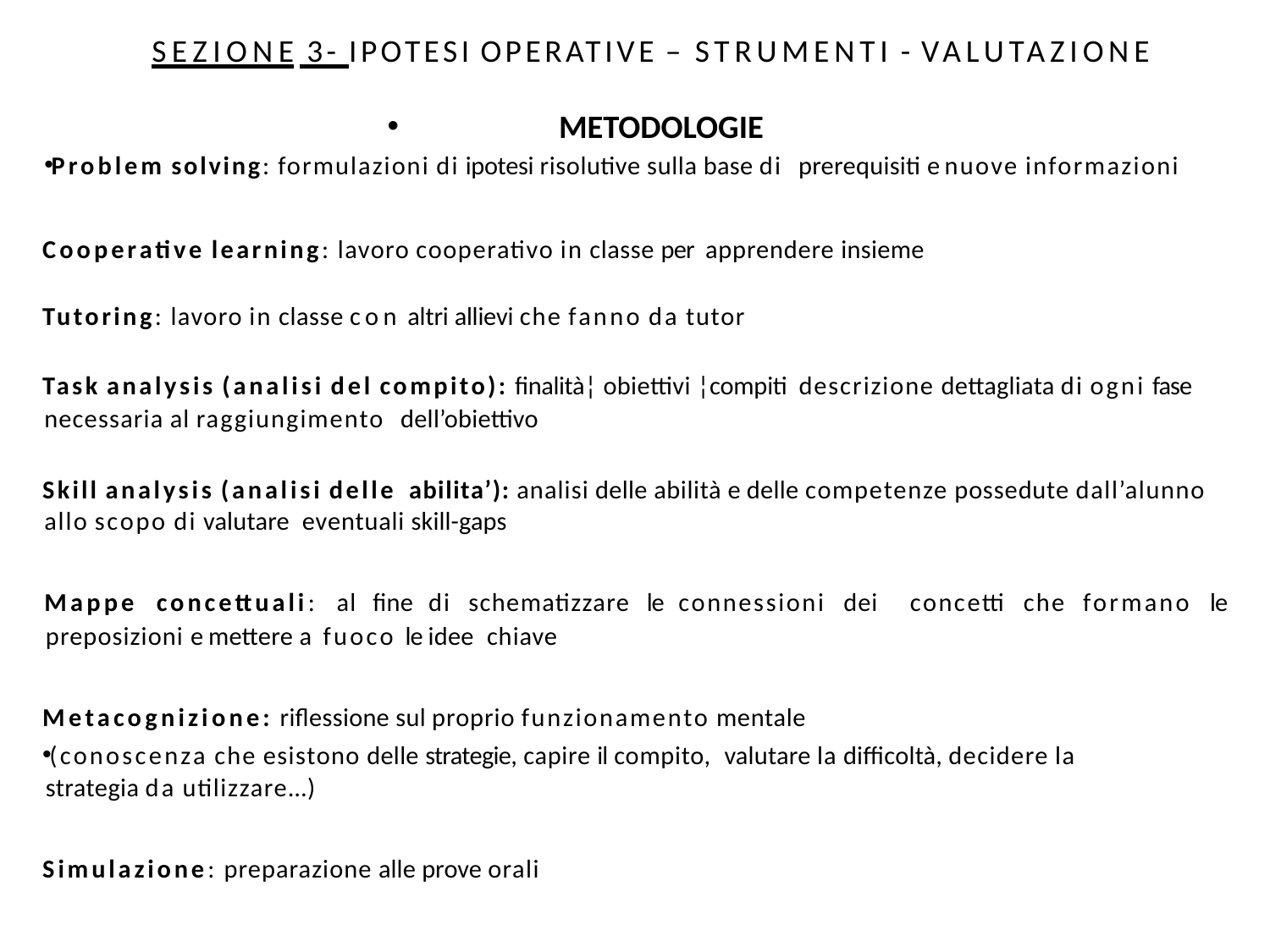

# SEZIONE 3 -  IPOTESI OPERATIVE – STRUMENTI -  VALUTAZIONE
METODOLOGIE
Problem solving: formulazioni di ipotesi risolutive sulla base di  prerequisiti e nuove informazioni

Cooperative learning: lavoro cooperativo in classe per  apprendere insieme

Tutoring: lavoro in classe con altri allievi che fanno da tutor

Task analysis (analisi del compito): finalità¦ obiettivi ¦compiti  descrizione dettagliata di ogni fase necessaria al raggiungimento  dell’obiettivo

Skill analysis (analisi delle       abilita’): analisi delle abilità e delle competenze possedute dall’alunno allo scopo di valutare  eventuali skill-gaps

Mappe concettuali: al fine di schematizzare le connessioni dei  concetti che formano le preposizioni e mettere a fuoco le idee  chiave

Metacognizione: riflessione sul proprio funzionamento mentale
(conoscenza che esistono delle strategie, capire il compito,  valutare la difficoltà, decidere la strategia da utilizzare…)

Simulazione: preparazione alle prove orali